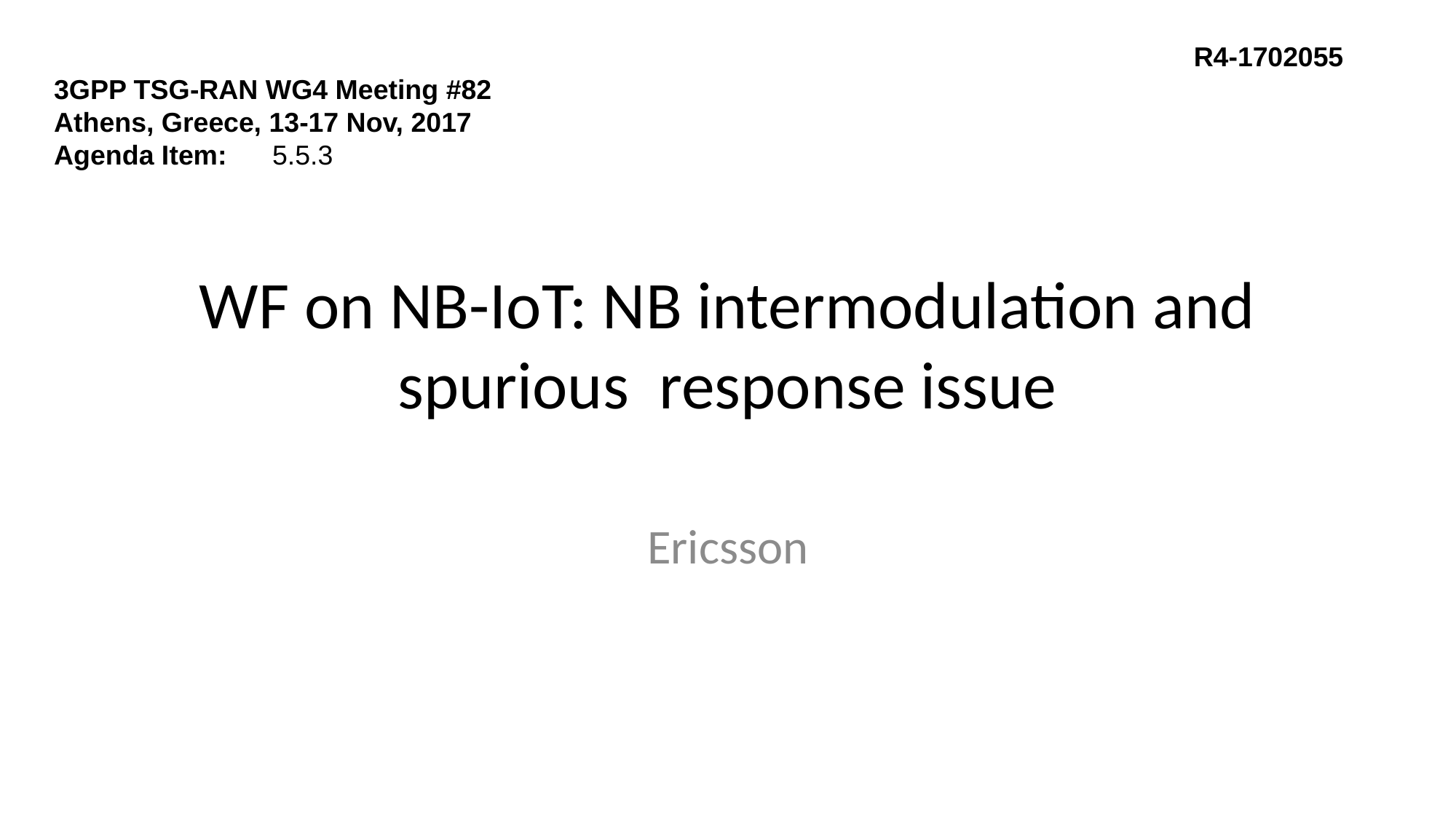

R4-1702055
3GPP TSG-RAN WG4 Meeting #82
Athens, Greece, 13-17 Nov, 2017
Agenda Item:	5.5.3
# WF on NB-IoT: NB intermodulation and spurious  response issue
Ericsson